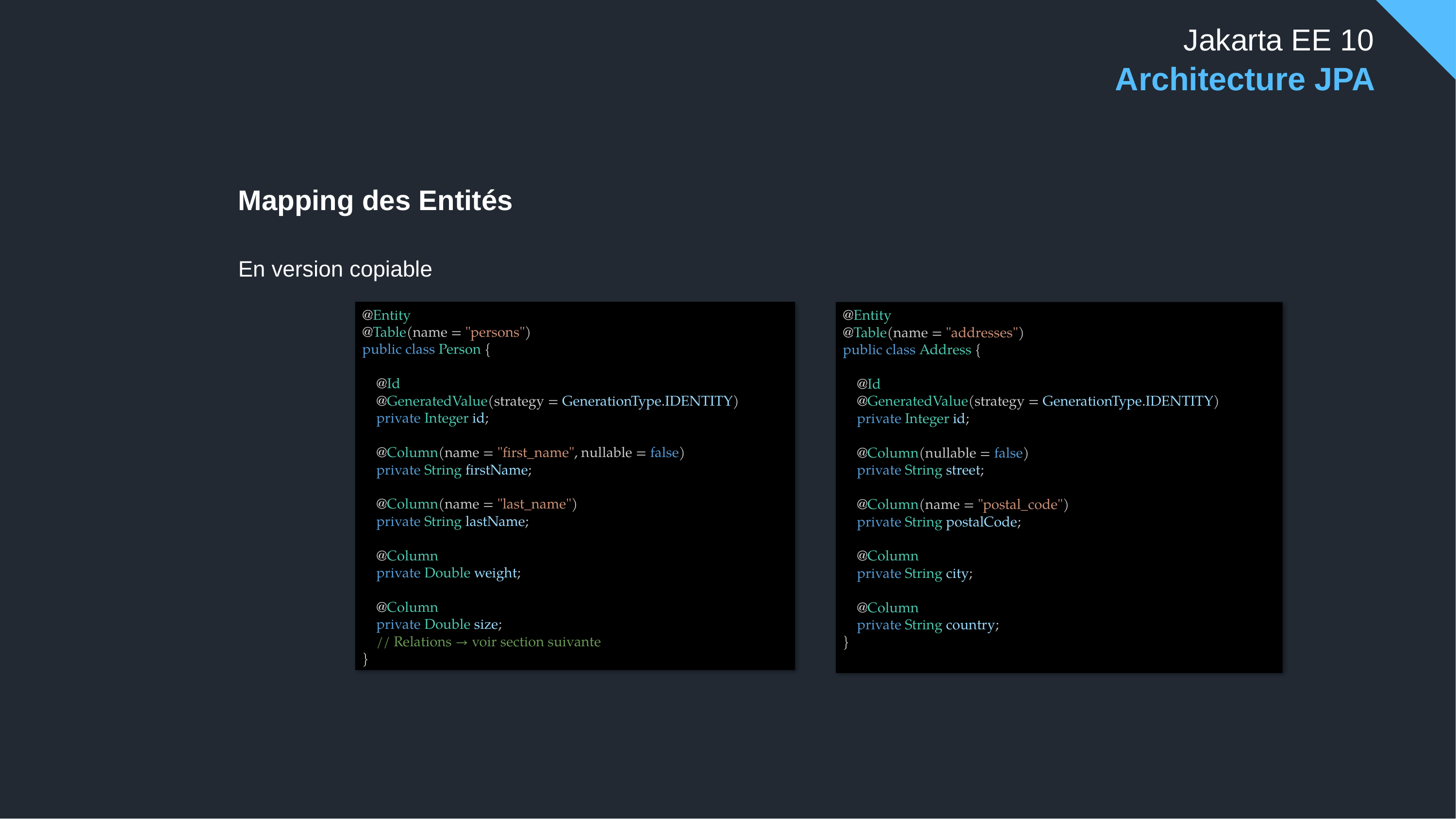

# Jakarta EE 10
Architecture JPA
Mapping des Entités

En version copiable
@Entity
@Table(name = "persons")
public class Person {

    @Id
    @GeneratedValue(strategy = GenerationType.IDENTITY)
    private Integer id;

    @Column(name = "first_name", nullable = false)
    private String firstName;

    @Column(name = "last_name")
    private String lastName;

    @Column
    private Double weight;

    @Column
    private Double size;
    // Relations → voir section suivante
}
@Entity
@Table(name = "addresses")
public class Address {

    @Id
    @GeneratedValue(strategy = GenerationType.IDENTITY)
    private Integer id;

    @Column(nullable = false)
    private String street;

    @Column(name = "postal_code")
    private String postalCode;

    @Column
    private String city;

    @Column
    private String country;
}